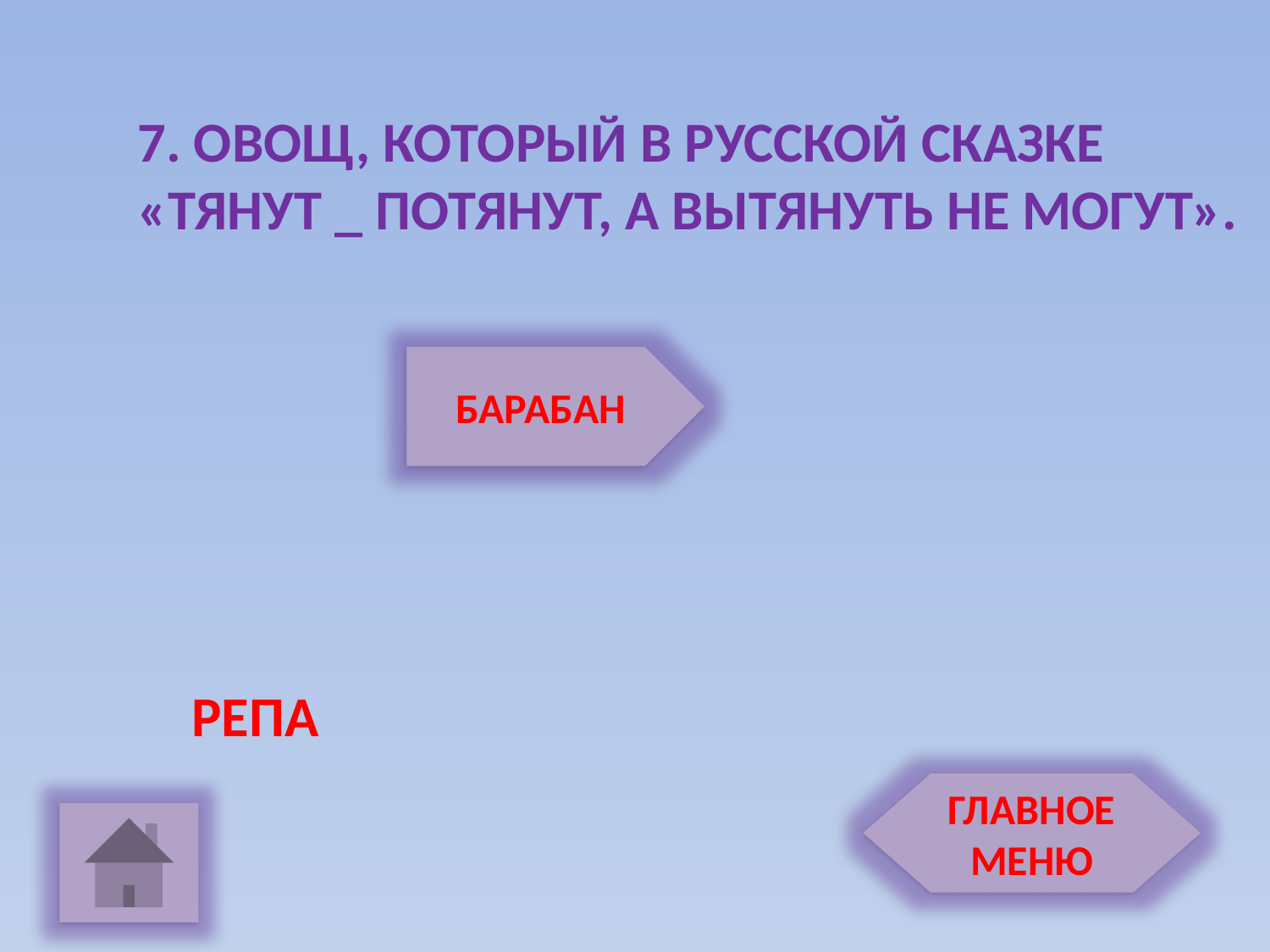

7. ОВОЩ, КОТОРЫЙ В РУССКОЙ СКАЗКЕ
«ТЯНУТ _ ПОТЯНУТ, А ВЫТЯНУТЬ НЕ МОГУТ».
БАРАБАН
РЕПА
ГЛАВНОЕ МЕНЮ